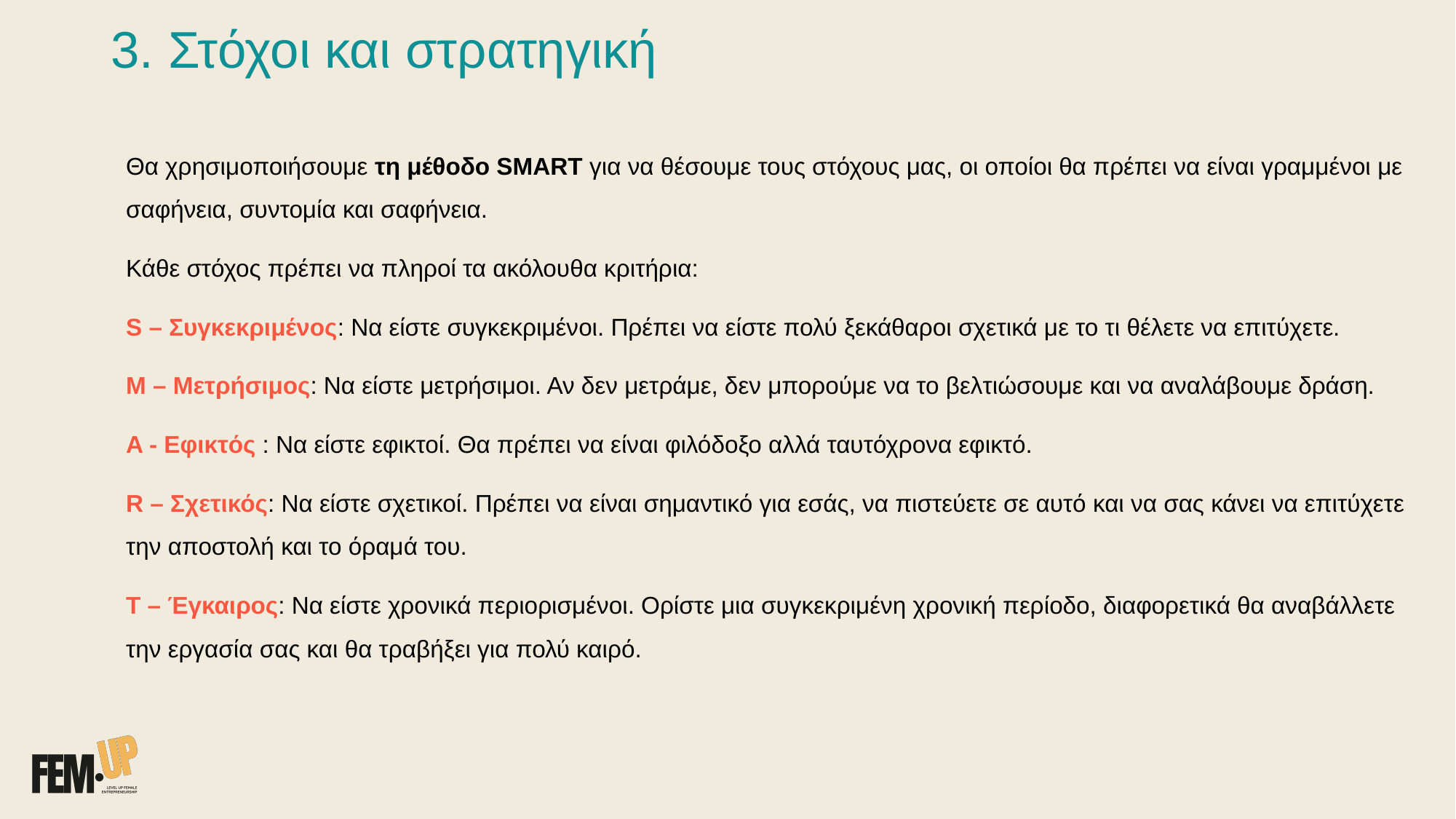

3. Στόχοι και στρατηγική
Θα χρησιμοποιήσουμε τη μέθοδο SMART για να θέσουμε τους στόχους μας, οι οποίοι θα πρέπει να είναι γραμμένοι με σαφήνεια, συντομία και σαφήνεια.
Κάθε στόχος πρέπει να πληροί τα ακόλουθα κριτήρια:
S – Συγκεκριμένος: Να είστε συγκεκριμένοι. Πρέπει να είστε πολύ ξεκάθαροι σχετικά με το τι θέλετε να επιτύχετε.
M – Μετρήσιμος: Να είστε μετρήσιμοι. Αν δεν μετράμε, δεν μπορούμε να το βελτιώσουμε και να αναλάβουμε δράση.
A - Εφικτός : Να είστε εφικτοί. Θα πρέπει να είναι φιλόδοξο αλλά ταυτόχρονα εφικτό.
R – Σχετικός: Να είστε σχετικοί. Πρέπει να είναι σημαντικό για εσάς, να πιστεύετε σε αυτό και να σας κάνει να επιτύχετε την αποστολή και το όραμά του.
T – Έγκαιρος: Να είστε χρονικά περιορισμένοι. Ορίστε μια συγκεκριμένη χρονική περίοδο, διαφορετικά θα αναβάλλετε την εργασία σας και θα τραβήξει για πολύ καιρό.